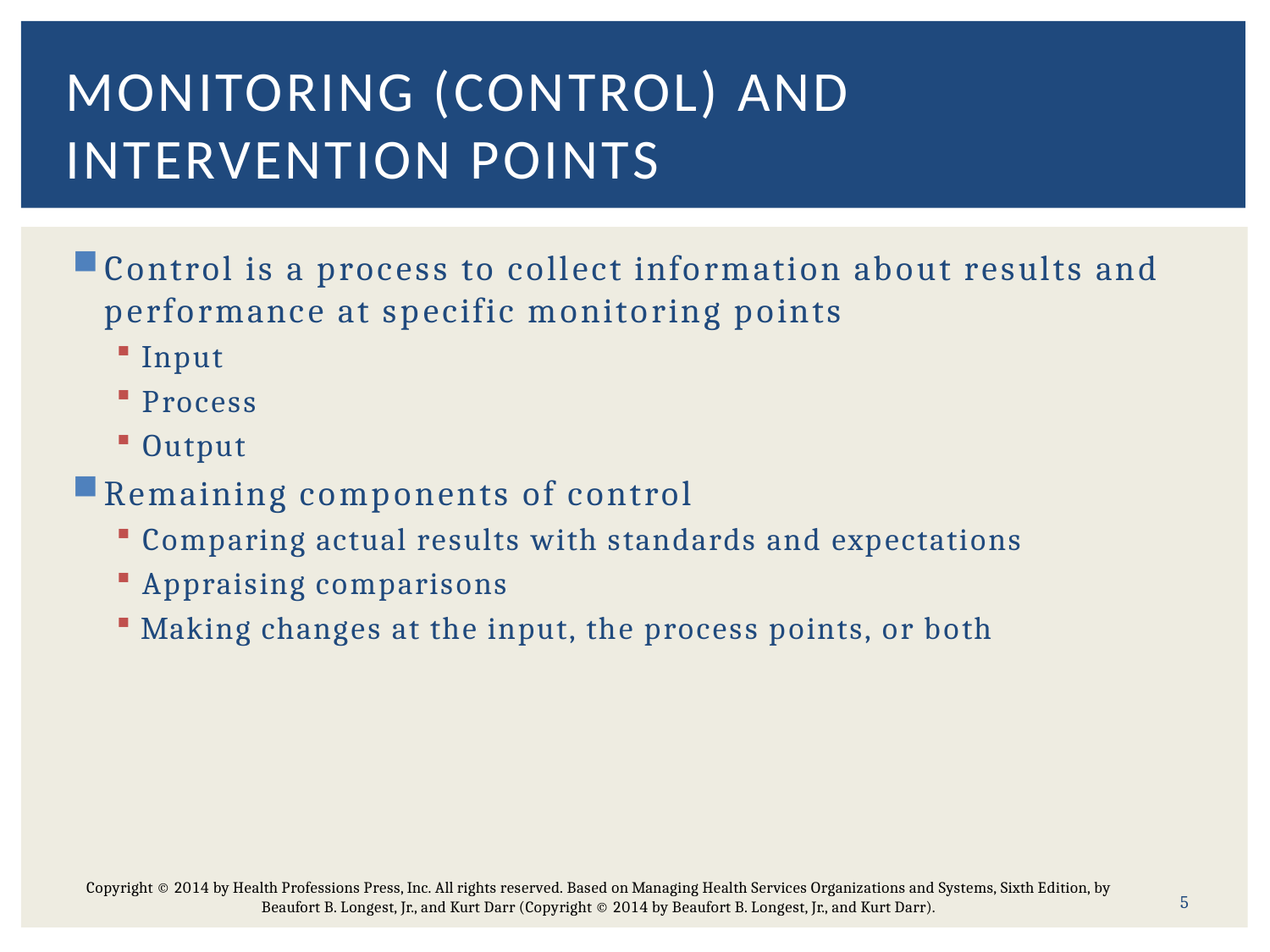

# Monitoring (Control) and Intervention Points
Control is a process to collect information about results and performance at specific monitoring points
Input
Process
Output
Remaining components of control
Comparing actual results with standards and expectations
Appraising comparisons
Making changes at the input, the process points, or both

5